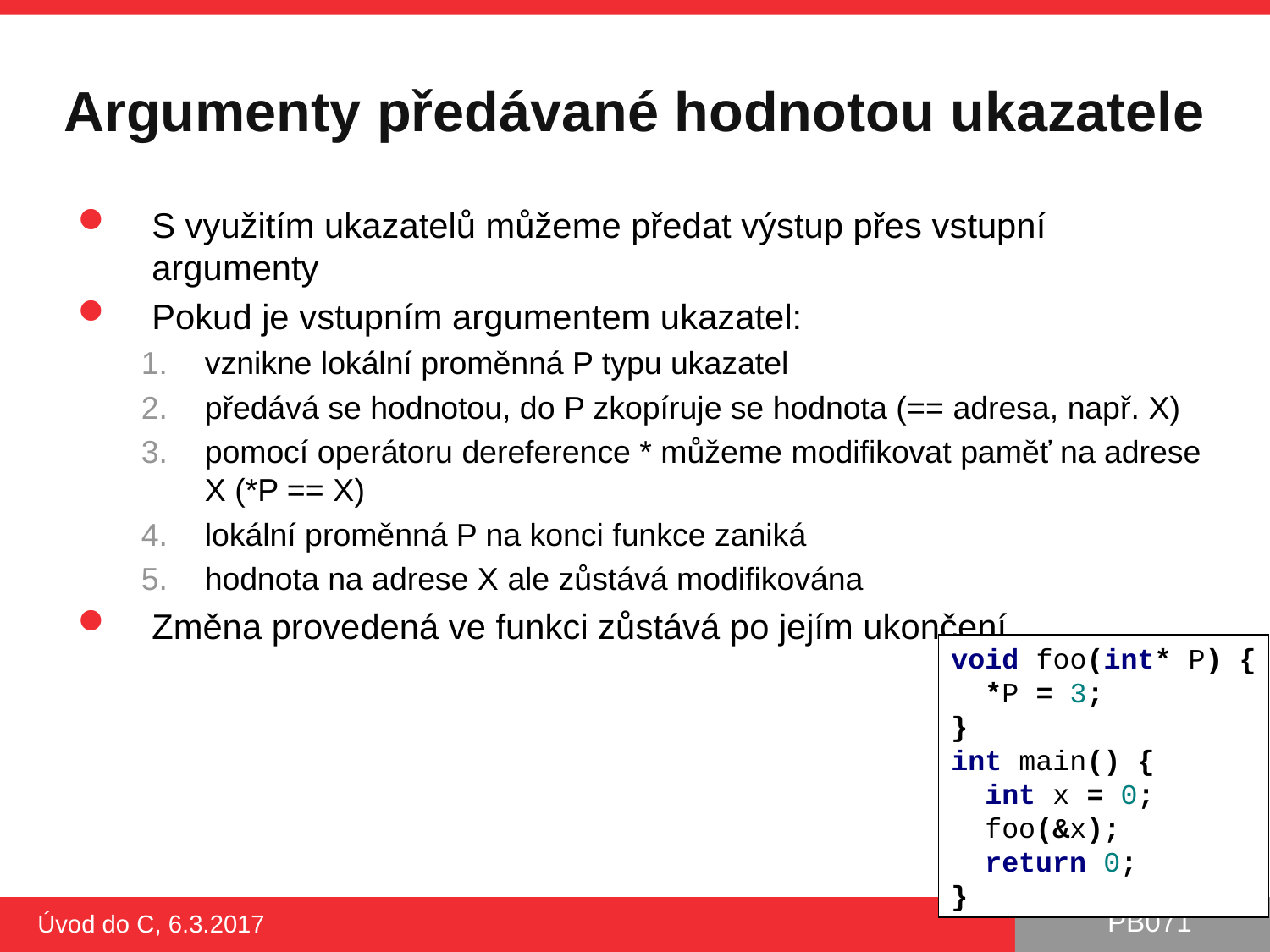

# Argumenty předávané hodnotou ukazatele
S využitím ukazatelů můžeme předat výstup přes vstupní argumenty
Pokud je vstupním argumentem ukazatel:
vznikne lokální proměnná P typu ukazatel
předává se hodnotou, do P zkopíruje se hodnota (== adresa, např. X)
pomocí operátoru dereference * můžeme modifikovat paměť na adrese X (*P == X)
lokální proměnná P na konci funkce zaniká
hodnota na adrese X ale zůstává modifikována
Změna provedená ve funkci zůstává po jejím ukončení
void foo(int* P) {
  *P = 3;
}
int main() {
  int x = 0;
  foo(&x);
  return 0;
}
Úvod do C, 6.3.2017